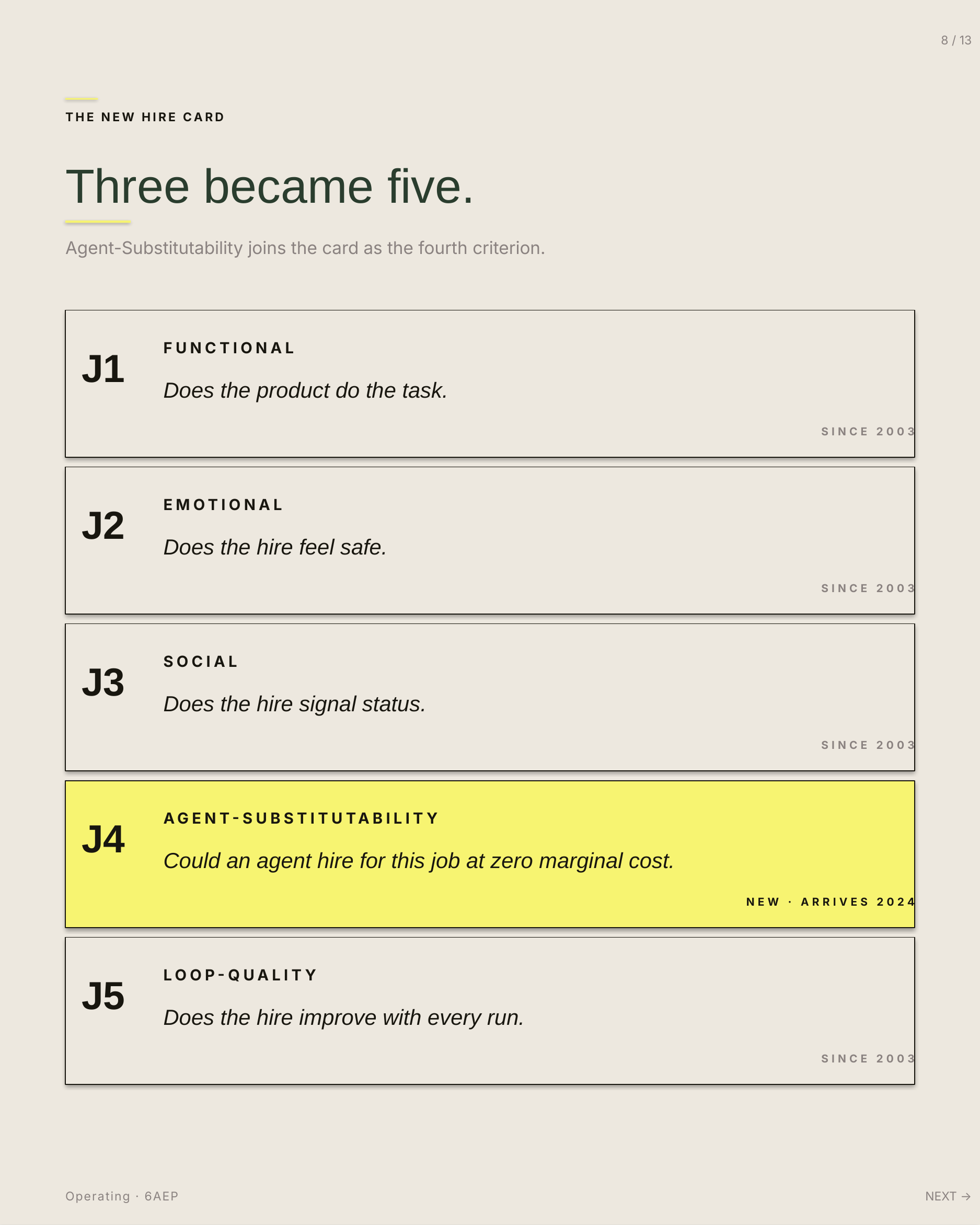

8 / 13

THE NEW HIRE CARD
Three became five.

Agent-Substitutability joins the card as the fourth criterion.

FUNCTIONAL
J1
Does the product do the task.
SINCE 2003

EMOTIONAL
J2
Does the hire feel safe.
SINCE 2003

SOCIAL
J3
Does the hire signal status.
SINCE 2003

AGENT-SUBSTITUTABILITY
J4
Could an agent hire for this job at zero marginal cost.
NEW · ARRIVES 2024

LOOP-QUALITY
J5
Does the hire improve with every run.
SINCE 2003
Operating · 6AEP
NEXT →